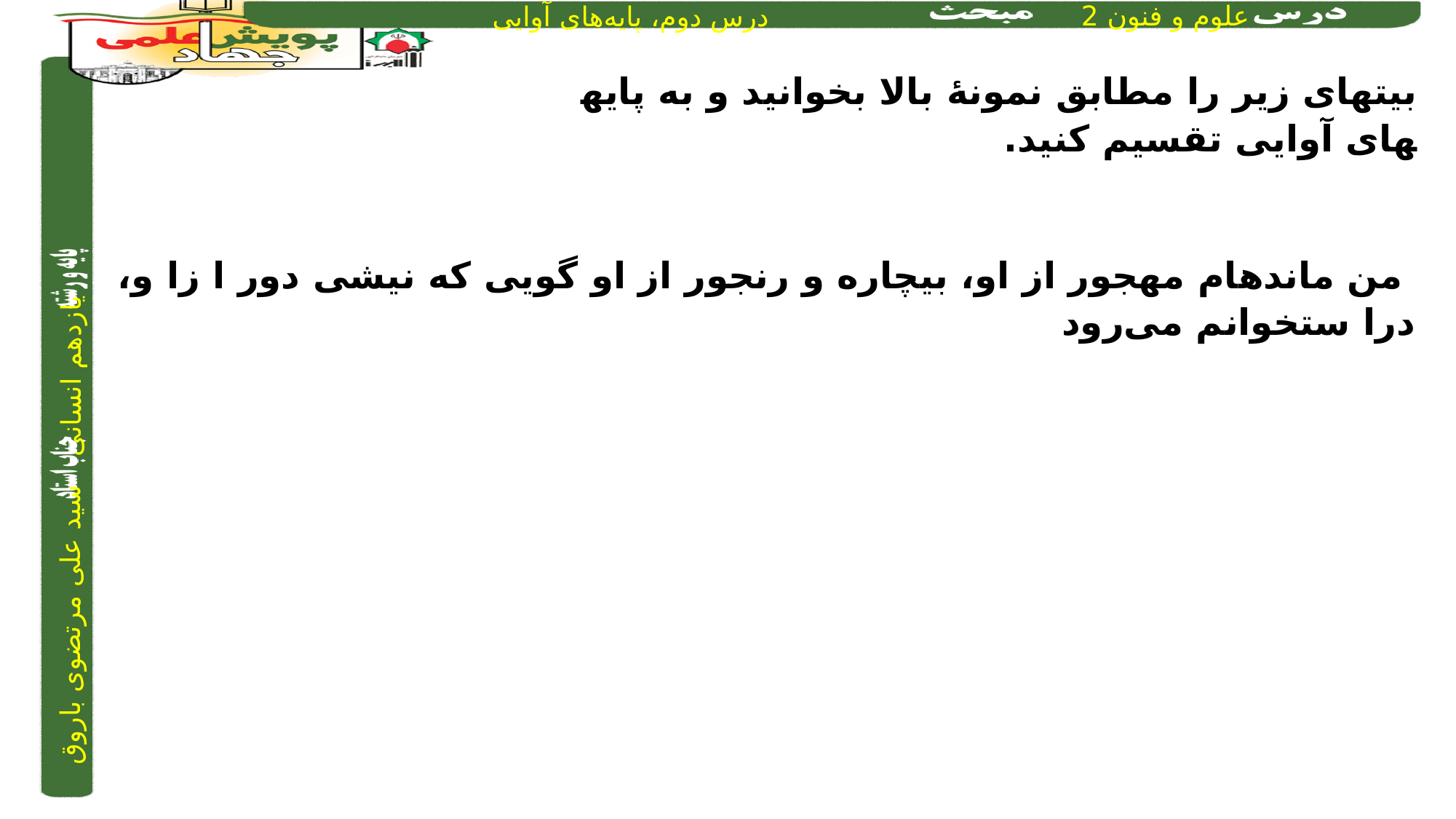

بیت­های زیر را مطابق نمونۀ بالا بخوانید و به پایه­های آوایی تقسیم کنید.
 من مانده­ام مهجور از او، بی­چاره و رنجور از او 	گویی که نیشی دور ا زا و، درا ستخوانم می‌رود